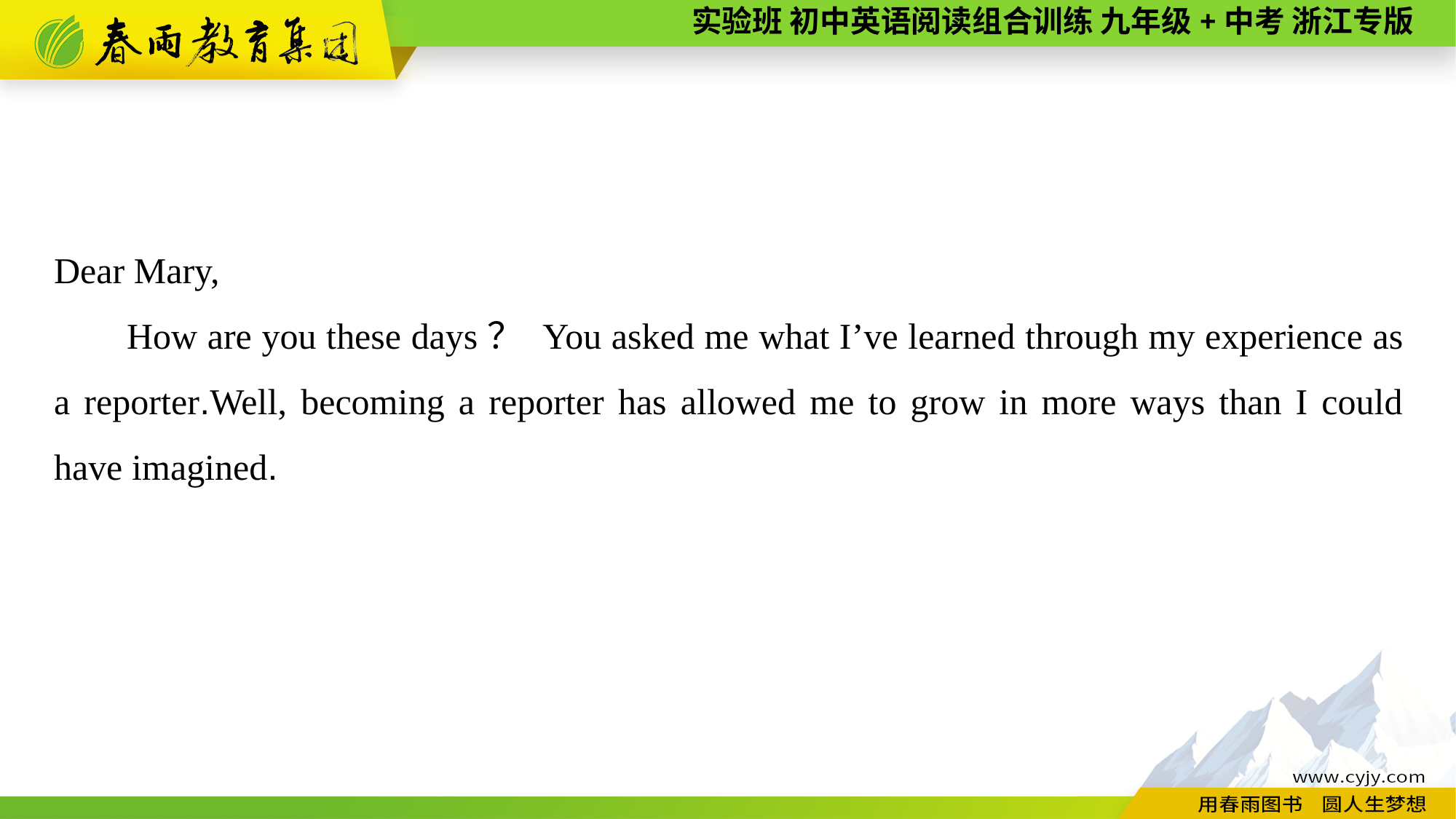

Dear Mary,
How are you these days？ You asked me what I’ve learned through my experience as a reporter.Well, becoming a reporter has allowed me to grow in more ways than I could have imagined.